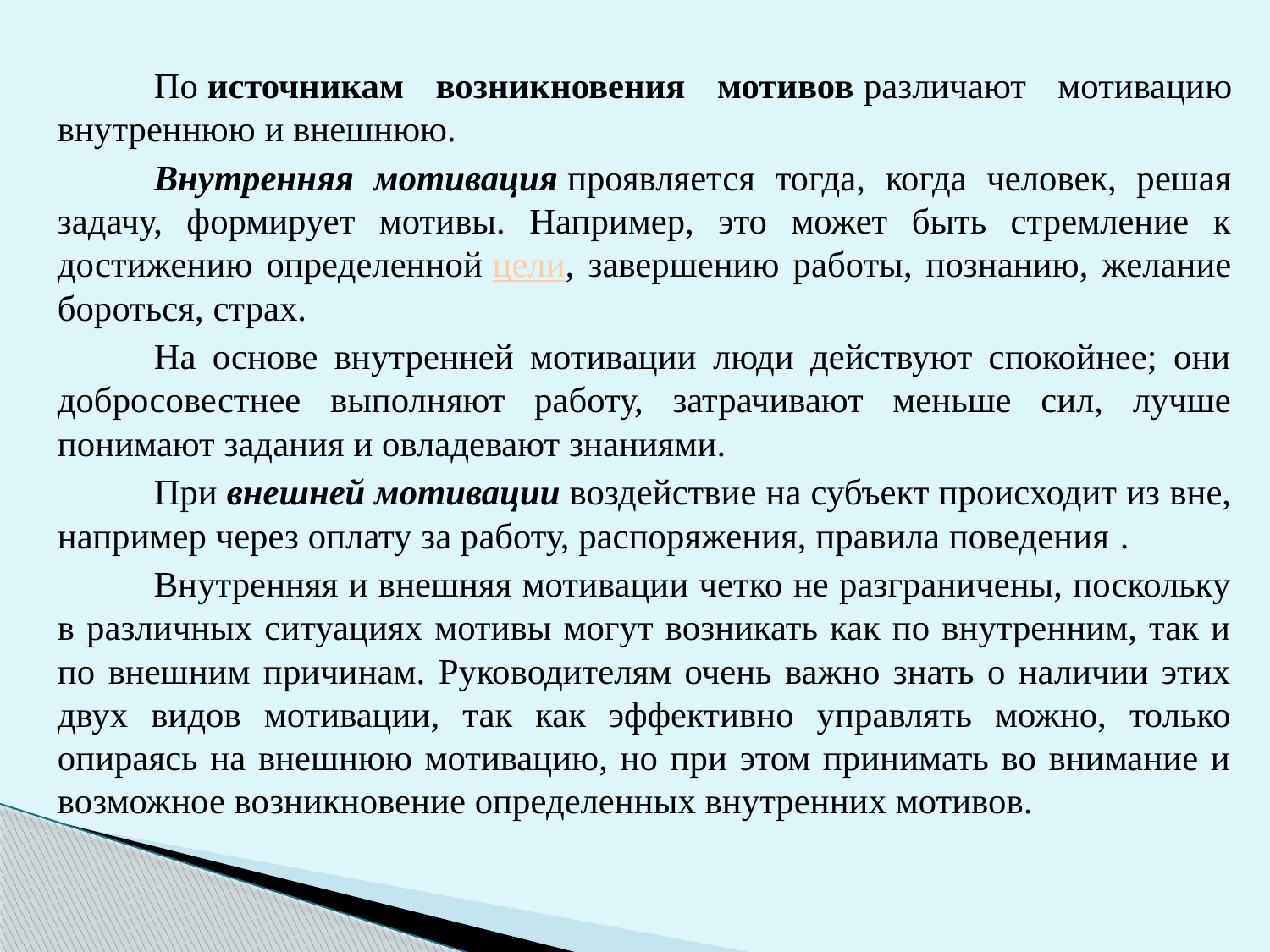

По источникам возникновения мотивов различают мотивацию внутреннюю и внешнюю.
	Внутренняя мотивация проявляется тогда, когда человек, решая задачу, формирует мотивы. Например, это может быть стремление к достижению определенной цели, завершению работы, познанию, желание бороться, страх.
	На основе внутренней мотивации люди действуют спокойнее; они добросовестнее выполняют работу, затрачивают меньше сил, лучше понимают задания и овладевают знаниями.
	При внешней мотивации воздействие на субъект происходит из вне, например через оплату за работу, распоряжения, правила поведения .
	Внутренняя и внешняя мотивации четко не разграничены, поскольку в различных ситуациях мотивы могут возникать как по внутренним, так и по внешним причинам. Руководителям очень важно знать о наличии этих двух видов мотивации, так как эффективно управлять можно, только опираясь на внешнюю мотивацию, но при этом принимать во внимание и возможное возникновение определенных внутренних мотивов.